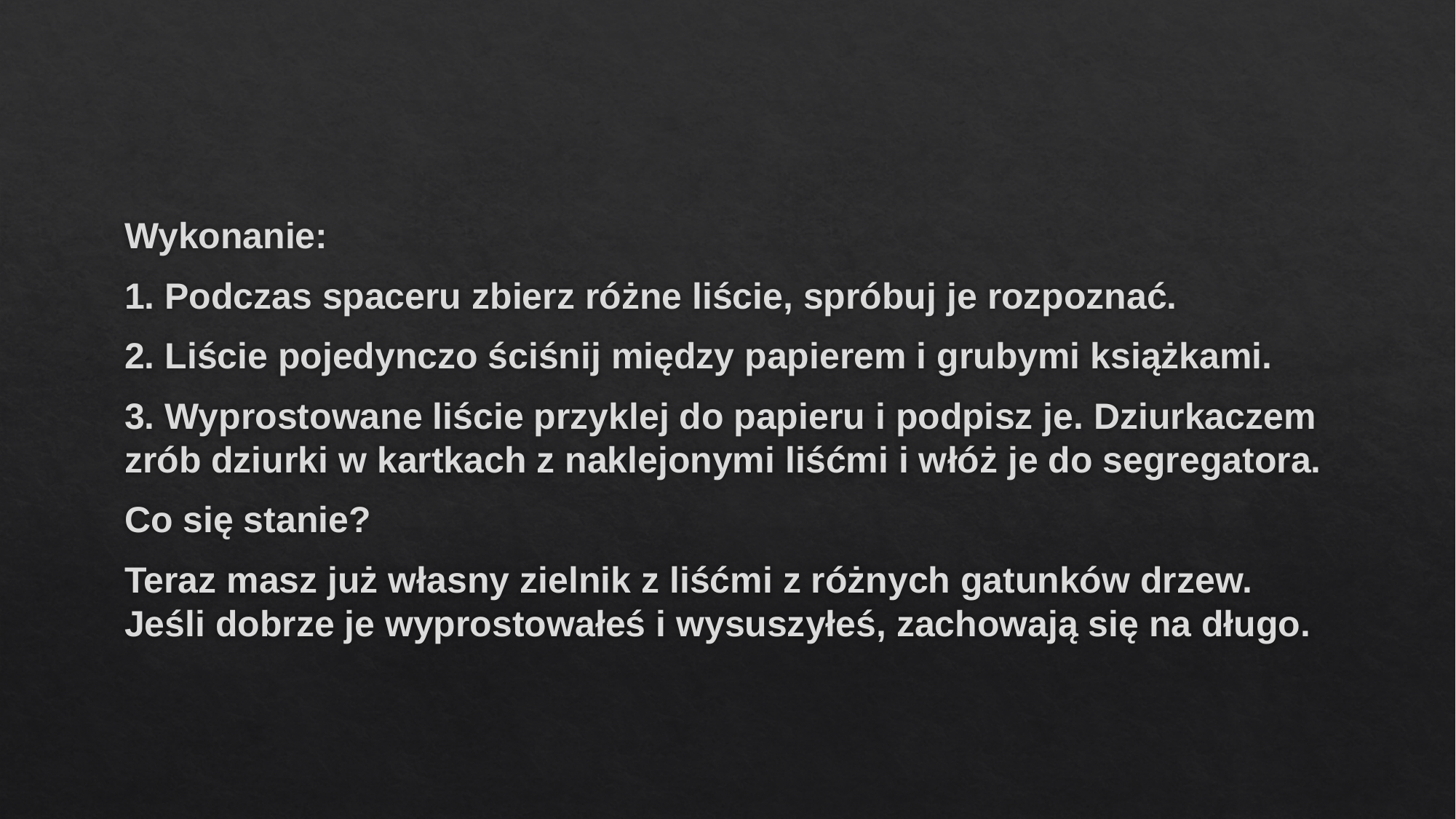

#
Wykonanie:
1. Podczas spaceru zbierz różne liście, spróbuj je rozpoznać.
2. Liście pojedynczo ściśnij między papierem i grubymi książkami.
3. Wyprostowane liście przyklej do papieru i podpisz je. Dziurkaczem zrób dziurki w kartkach z naklejonymi liśćmi i włóż je do segregatora.
Co się stanie?
Teraz masz już własny zielnik z liśćmi z różnych gatunków drzew. Jeśli dobrze je wyprostowałeś i wysuszyłeś, zachowają się na długo.